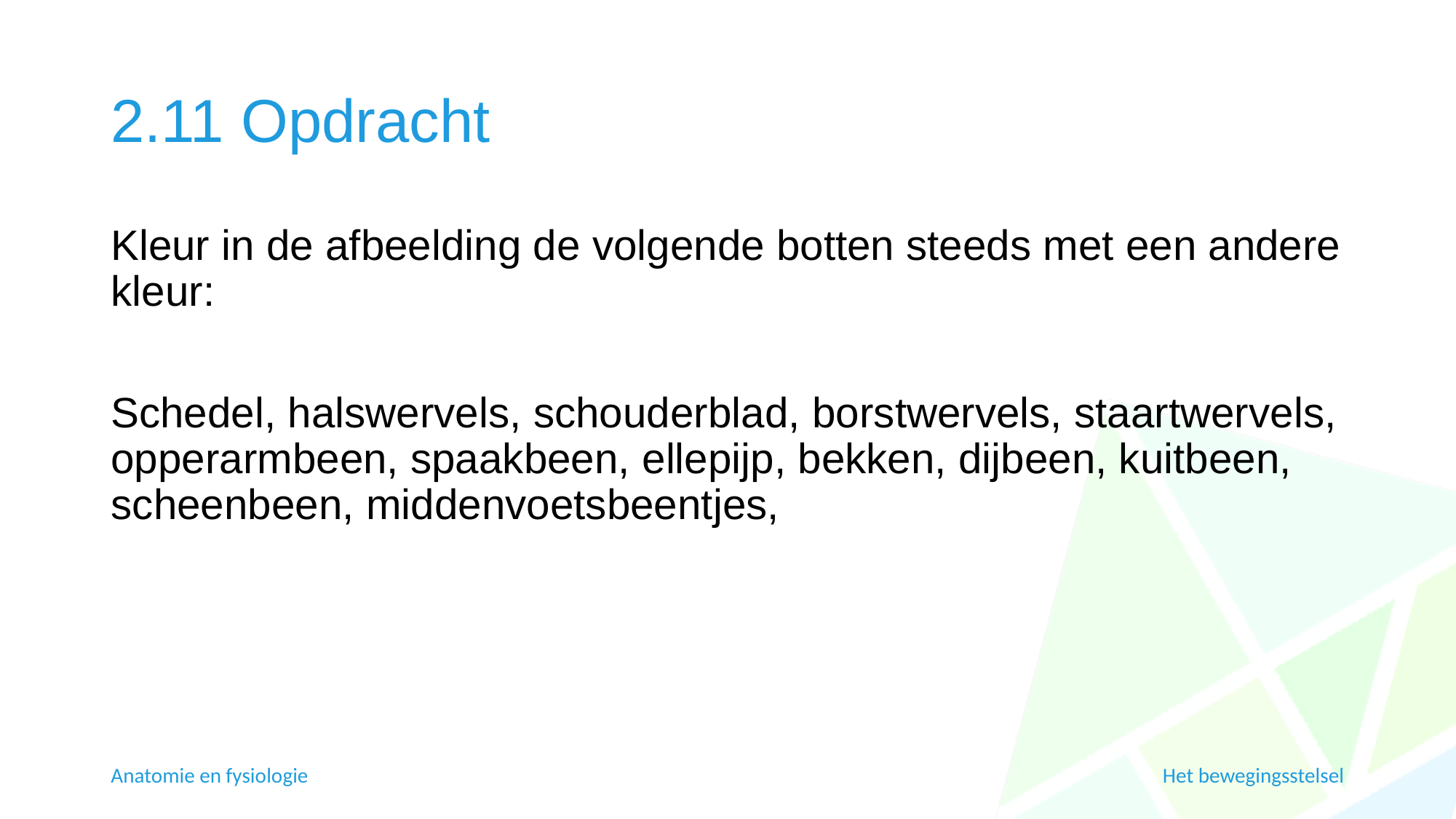

# 2.11 Opdracht
Kleur in de afbeelding de volgende botten steeds met een andere kleur:

Schedel, halswervels, schouderblad, borstwervels, staartwervels, opperarmbeen, spaakbeen, ellepijp, bekken, dijbeen, kuitbeen, scheenbeen, middenvoetsbeentjes,
Anatomie en fysiologie
Het bewegingsstelsel